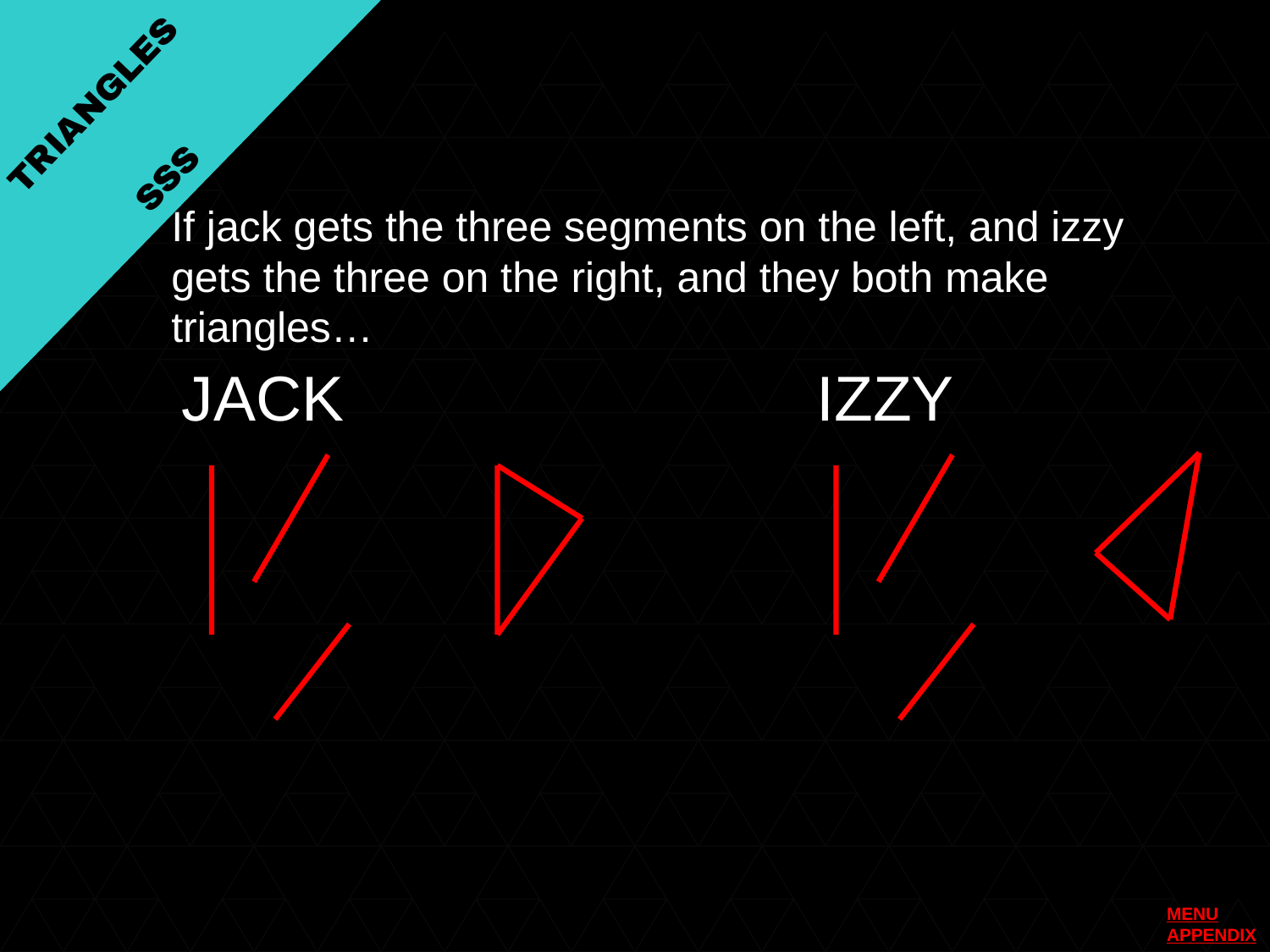

TRIANGLES
SSS
If jack gets the three segments on the left, and izzy gets the three on the right, and they both make triangles…
JACK    				IZZY

MENU
APPENDIX